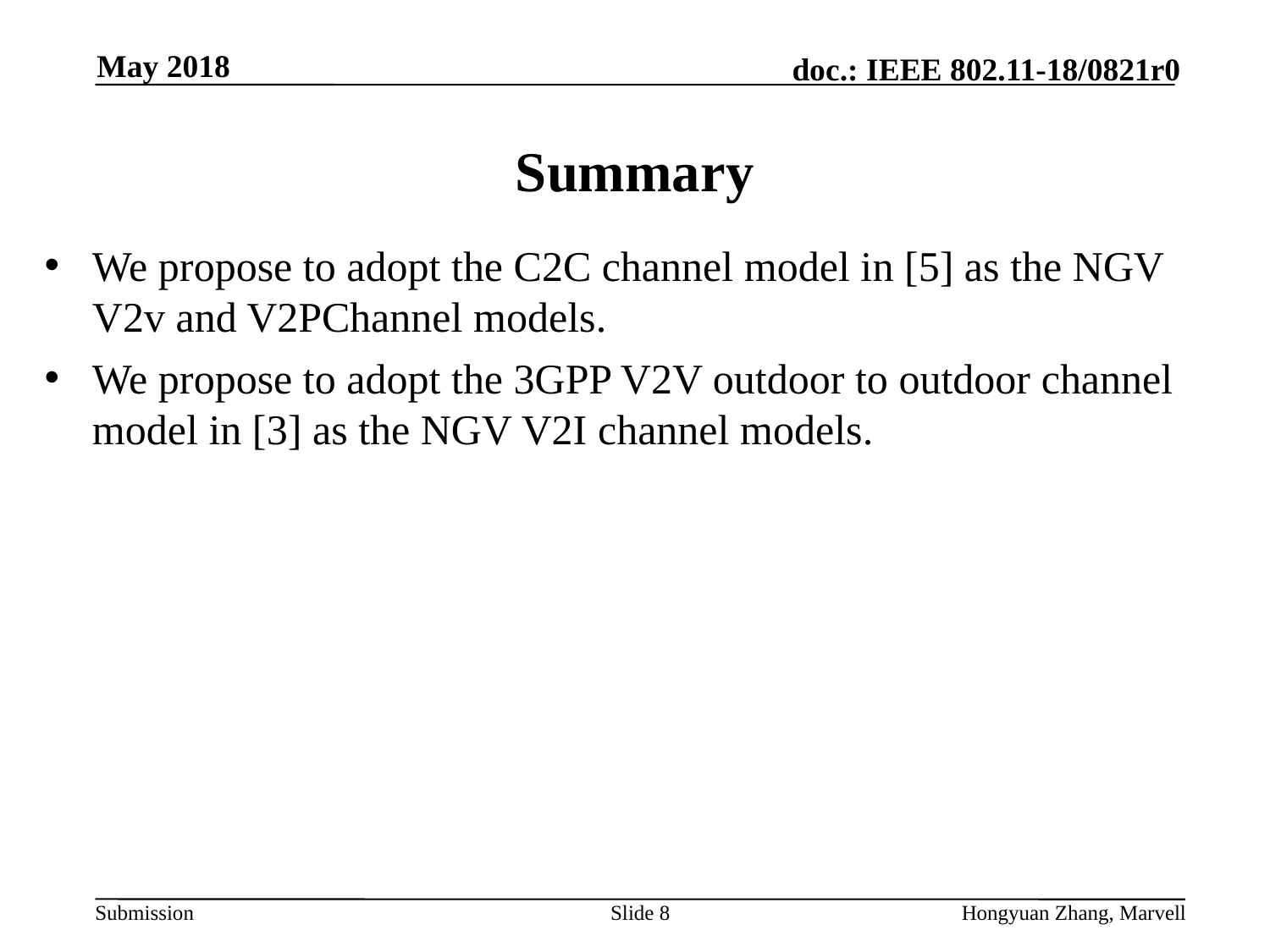

May 2018
# Summary
We propose to adopt the C2C channel model in [5] as the NGV V2v and V2PChannel models.
We propose to adopt the 3GPP V2V outdoor to outdoor channel model in [3] as the NGV V2I channel models.

Slide 8
Hongyuan Zhang, Marvell